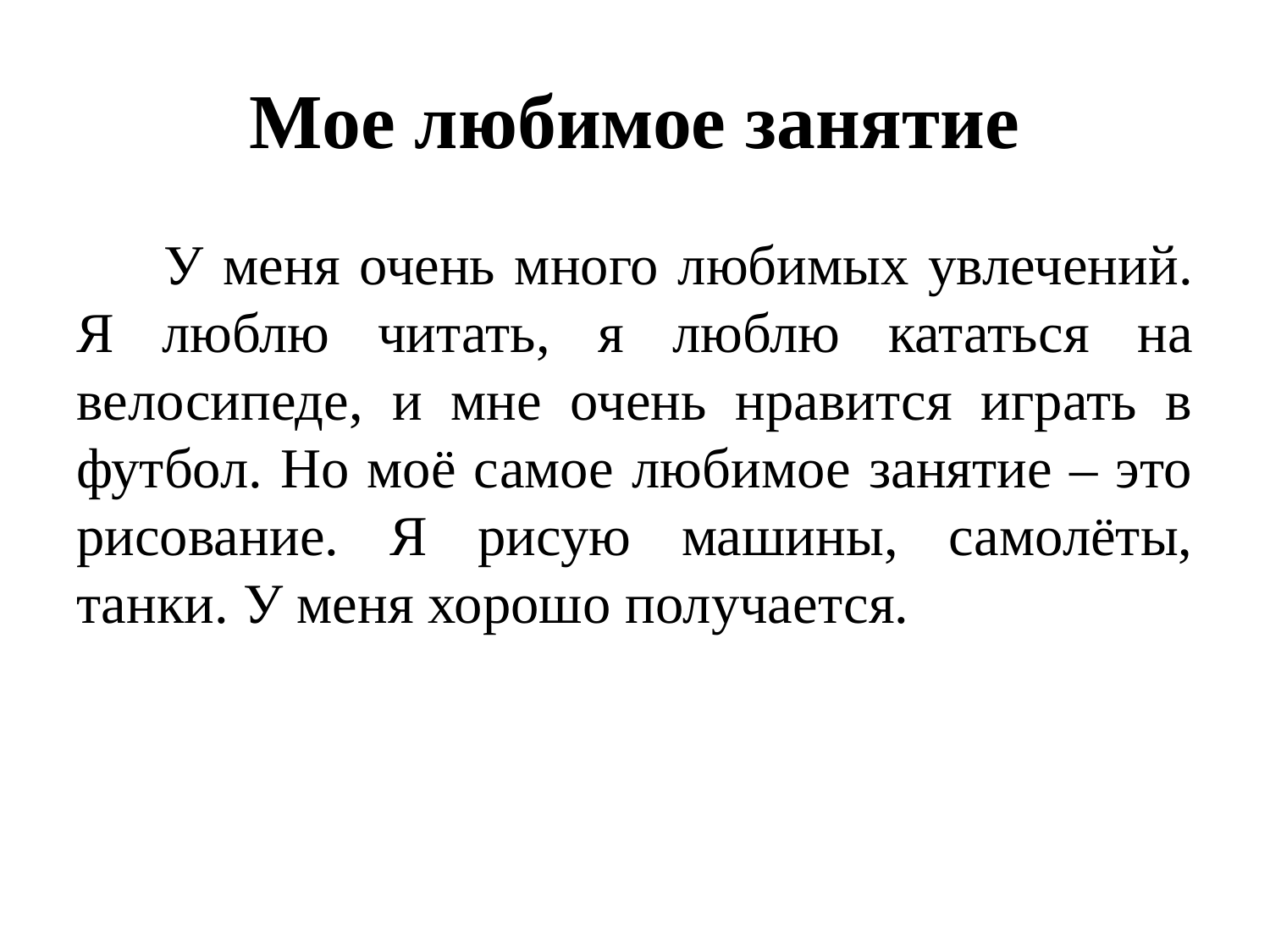

# Мое любимое занятие
     У меня очень много любимых увлечений. Я люблю читать, я люблю кататься на велосипеде, и мне очень нравится играть в футбол. Но моё самое любимое занятие – это рисование. Я рисую машины, самолёты, танки. У меня хорошо получается.